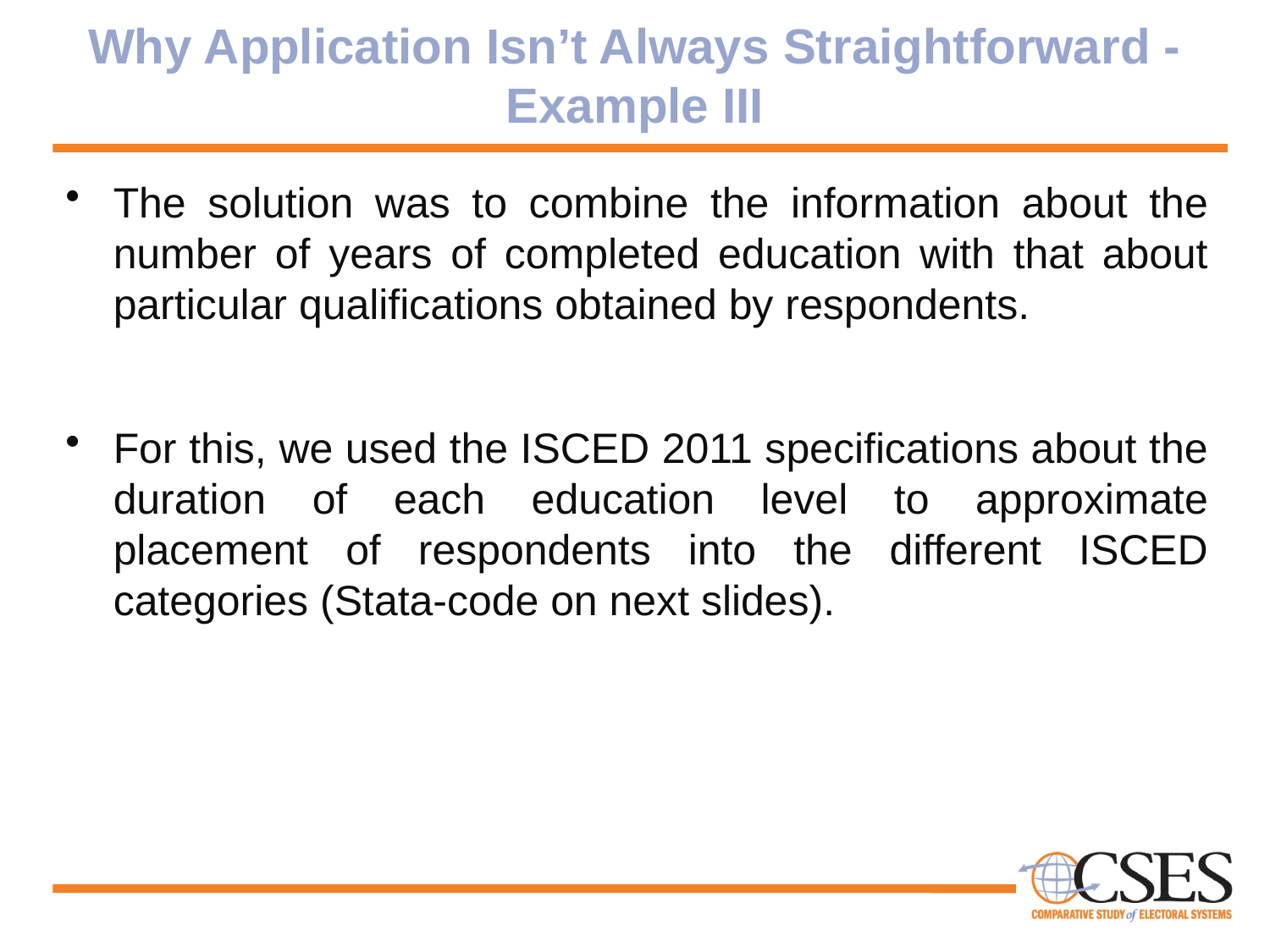

# Why Application Isn’t Always Straightforward - Example III
The solution was to combine the information about the number of years of completed education with that about particular qualifications obtained by respondents.

For this, we used the ISCED 2011 specifications about the duration of each education level to approximate placement of respondents into the different ISCED categories (Stata-code on next slides).